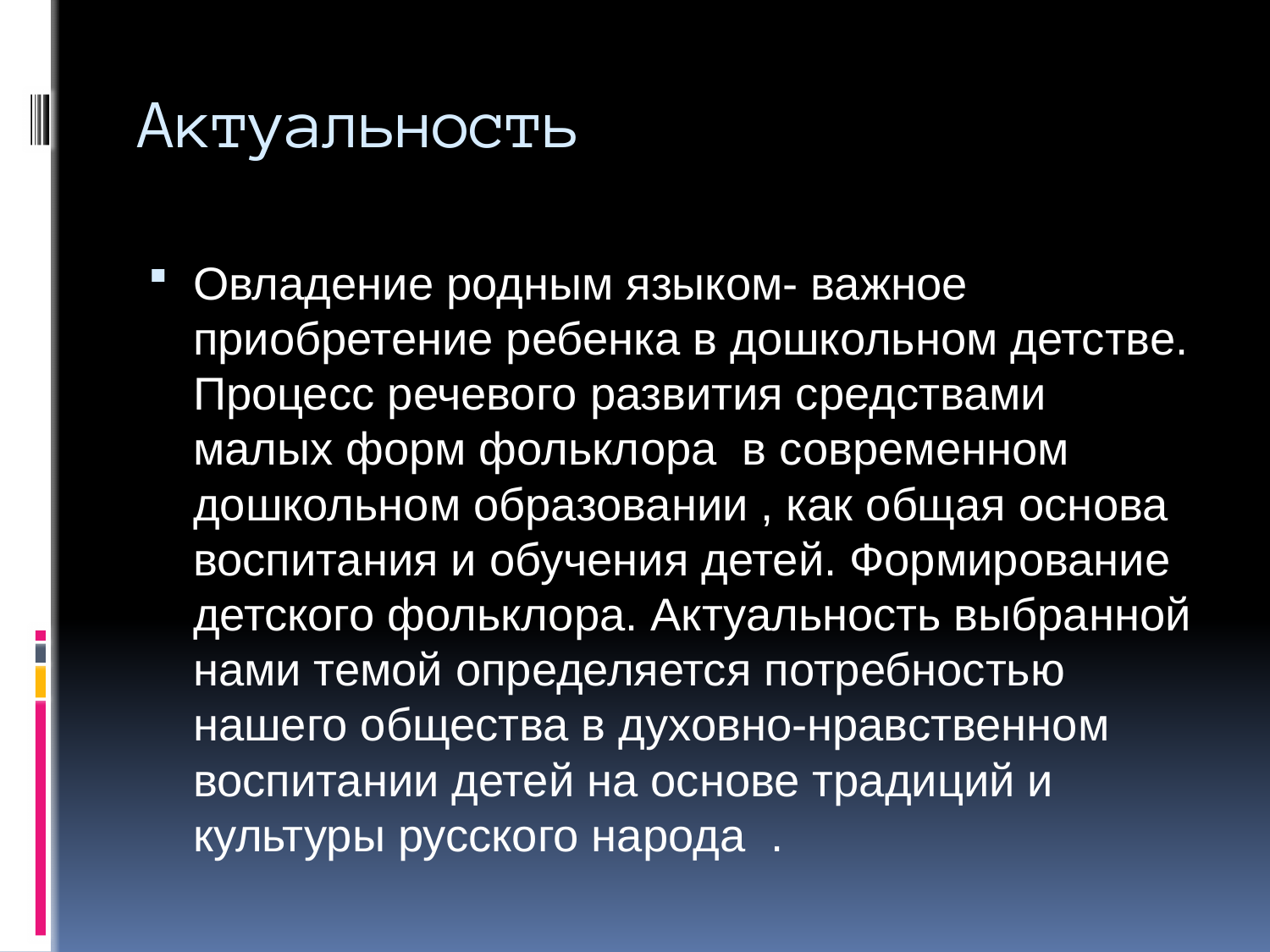

# Актуальность
Овладение родным языком- важное приобретение ребенка в дошкольном детстве. Процесс речевого развития средствами малых форм фольклора  в современном дошкольном образовании , как общая основа воспитания и обучения детей. Формирование детского фольклора. Актуальность выбранной нами темой определяется потребностью нашего общества в духовно-нравственном воспитании детей на основе традиций и культуры русского народа  .